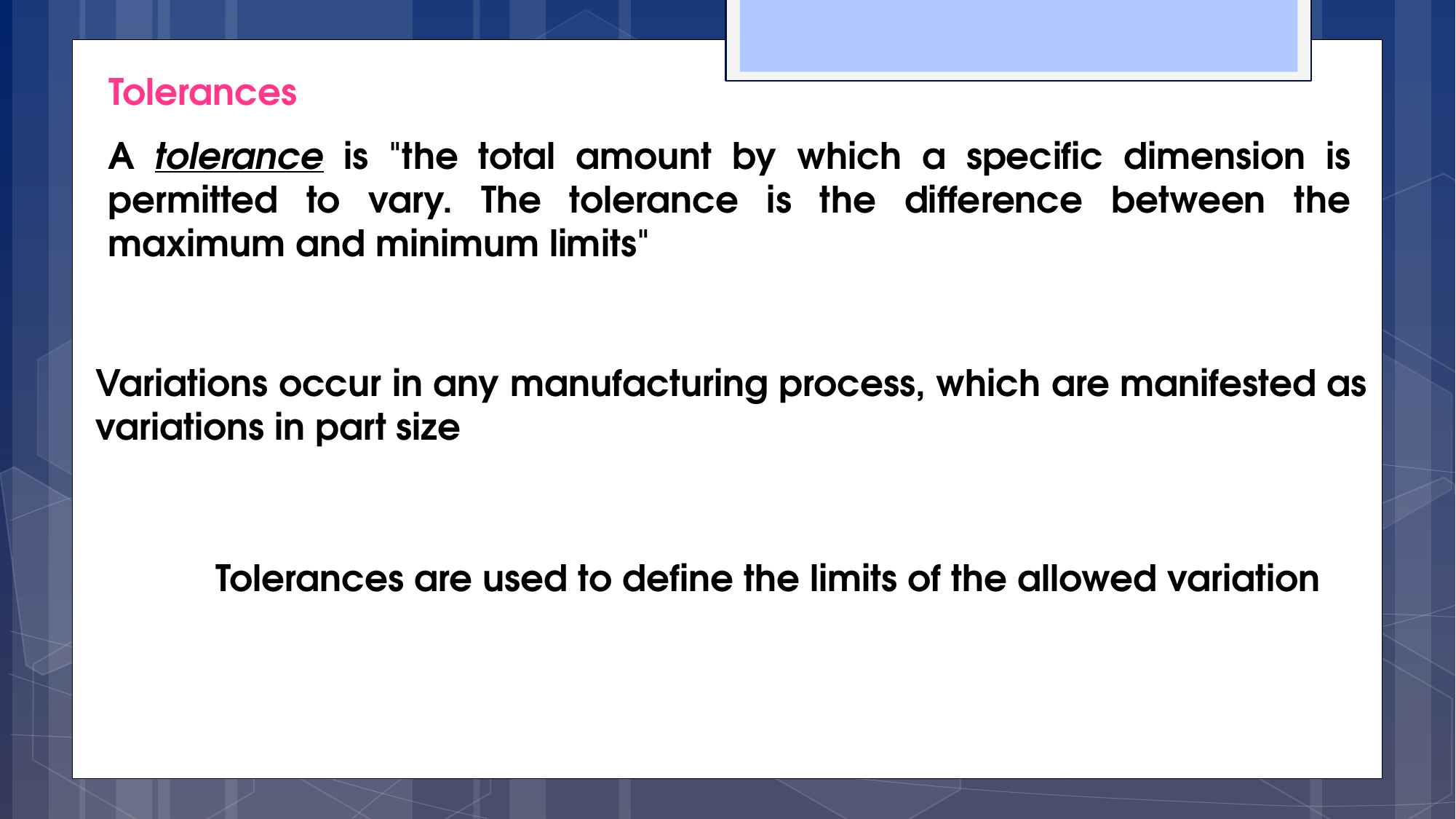

Tolerances
A tolerance is "the total amount by which a specific dimension is permitted to vary. The tolerance is the difference between the maximum and minimum limits"
Variations occur in any manufacturing process, which are manifested as variations in part size
Tolerances are used to define the limits of the allowed variation